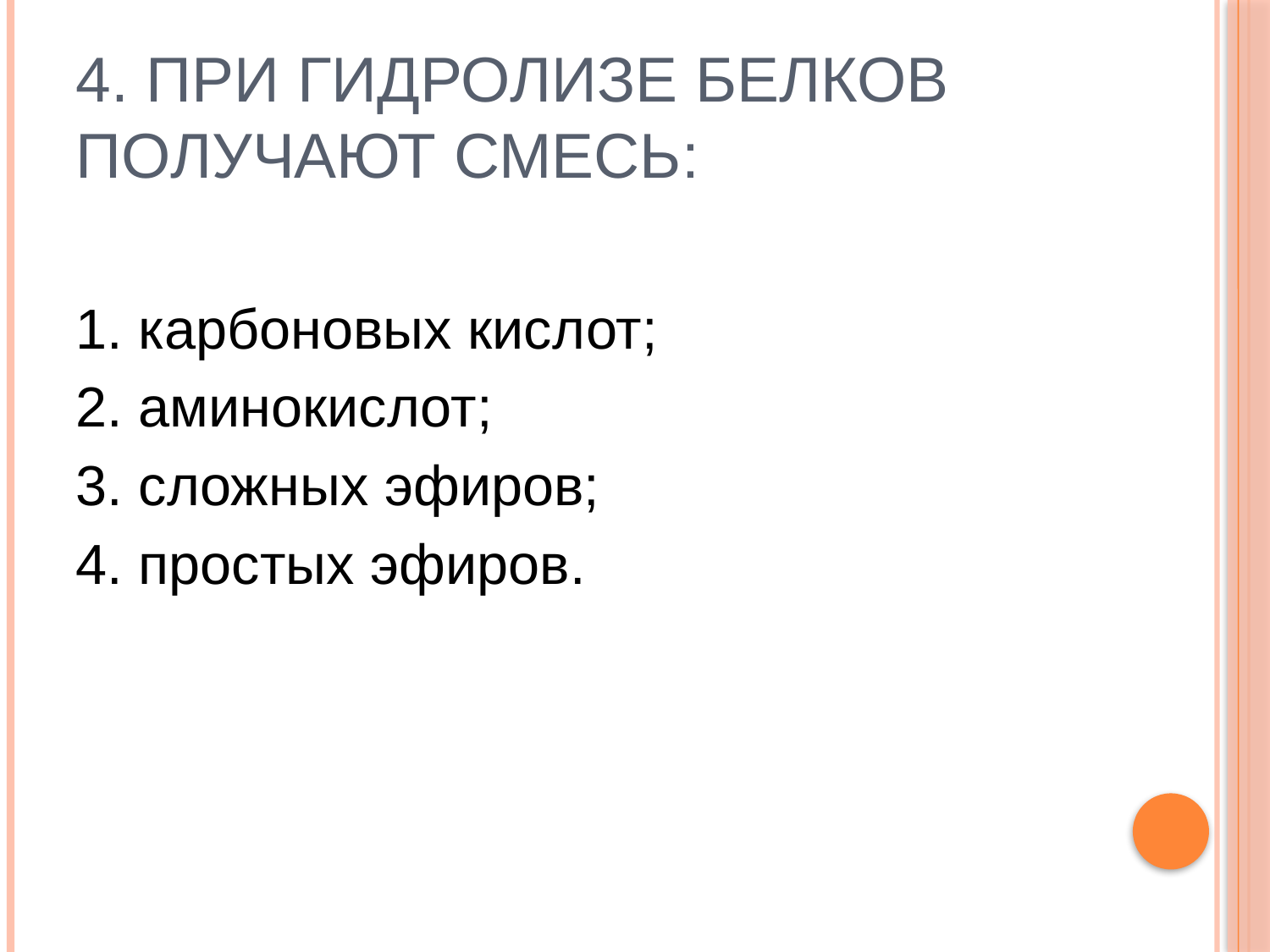

# 4. При гидролизе белков получают смесь:
1. карбоновых кислот;
2. аминокислот;
3. сложных эфиров;
4. простых эфиров.